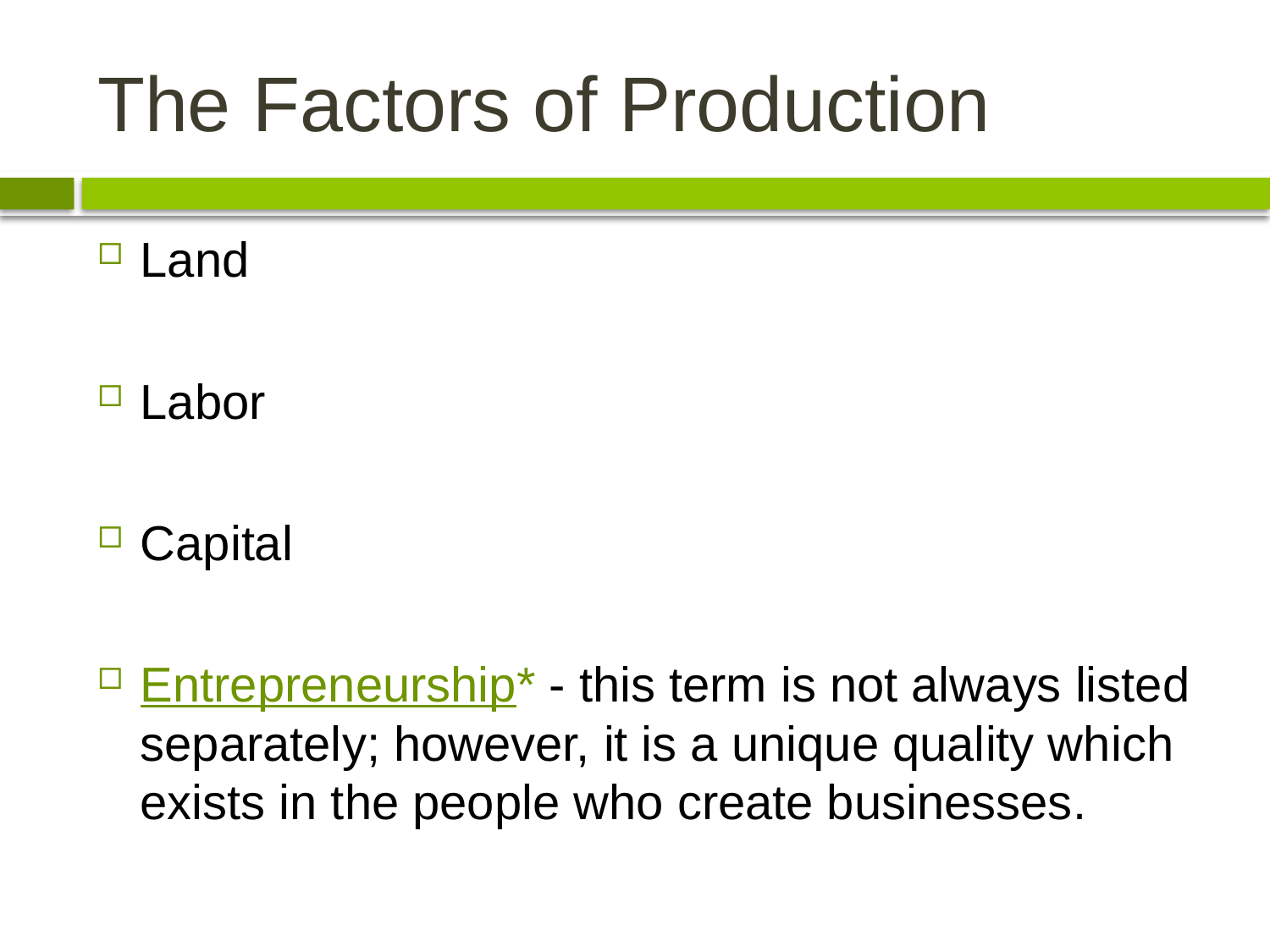

# The Factors of Production
Land

Labor

Capital

Entrepreneurship* - this term is not always listed separately; however, it is a unique quality which exists in the people who create businesses.